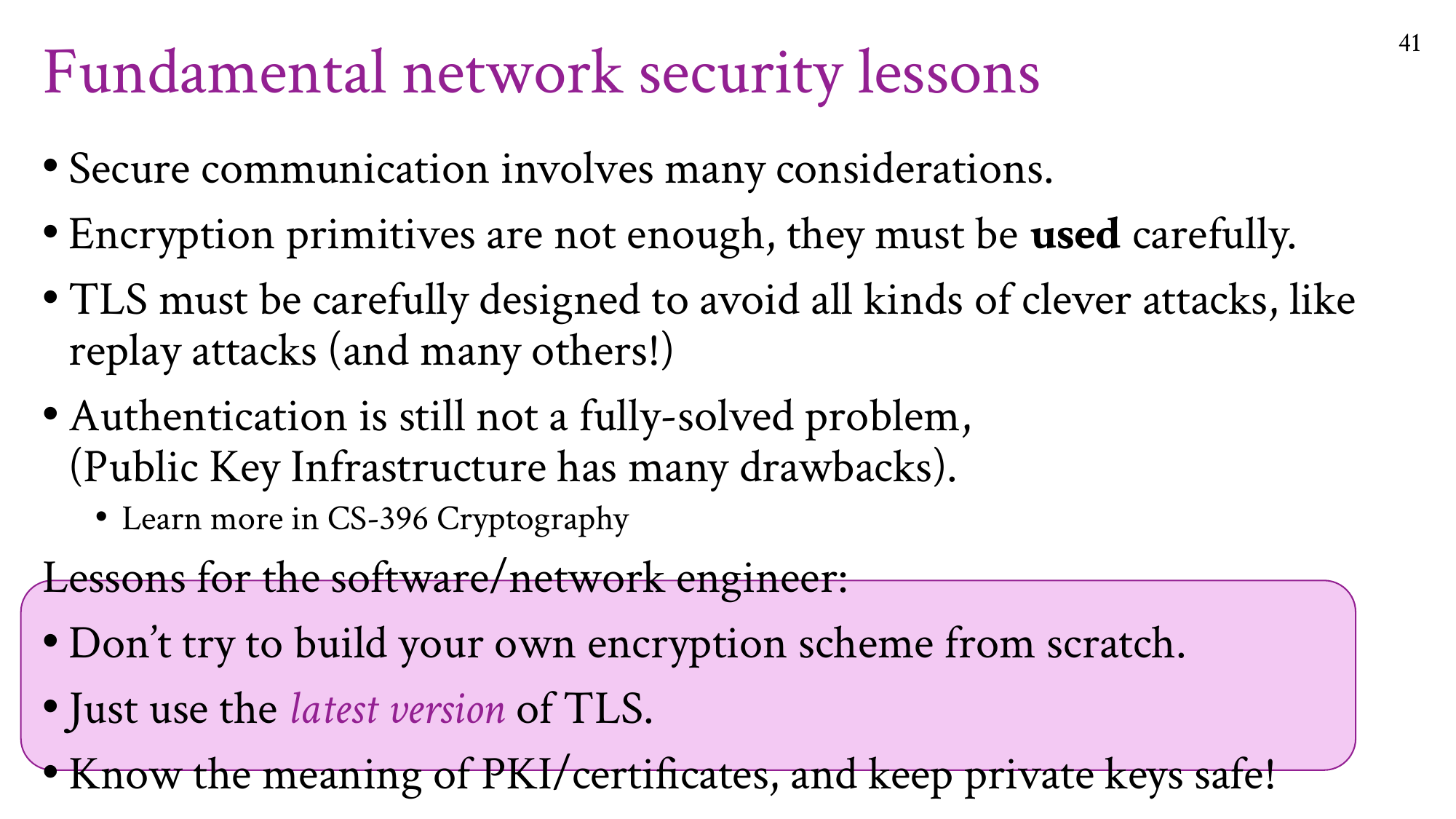

# Fundamental network security lessons
Secure communication involves many considerations.
Encryption primitives are not enough, they must be used carefully.
TLS must be carefully designed to avoid all kinds of clever attacks, like replay attacks (and many others!)
Authentication is still not a fully-solved problem,
(Public Key Infrastructure has many drawbacks).
Learn more in CS-396 Cryptography
Lessons for the software/network engineer:
Don’t try to build your own encryption scheme from scratch.
Just use the latest version of TLS.
Know the meaning of PKI/certificates, and keep private keys safe!